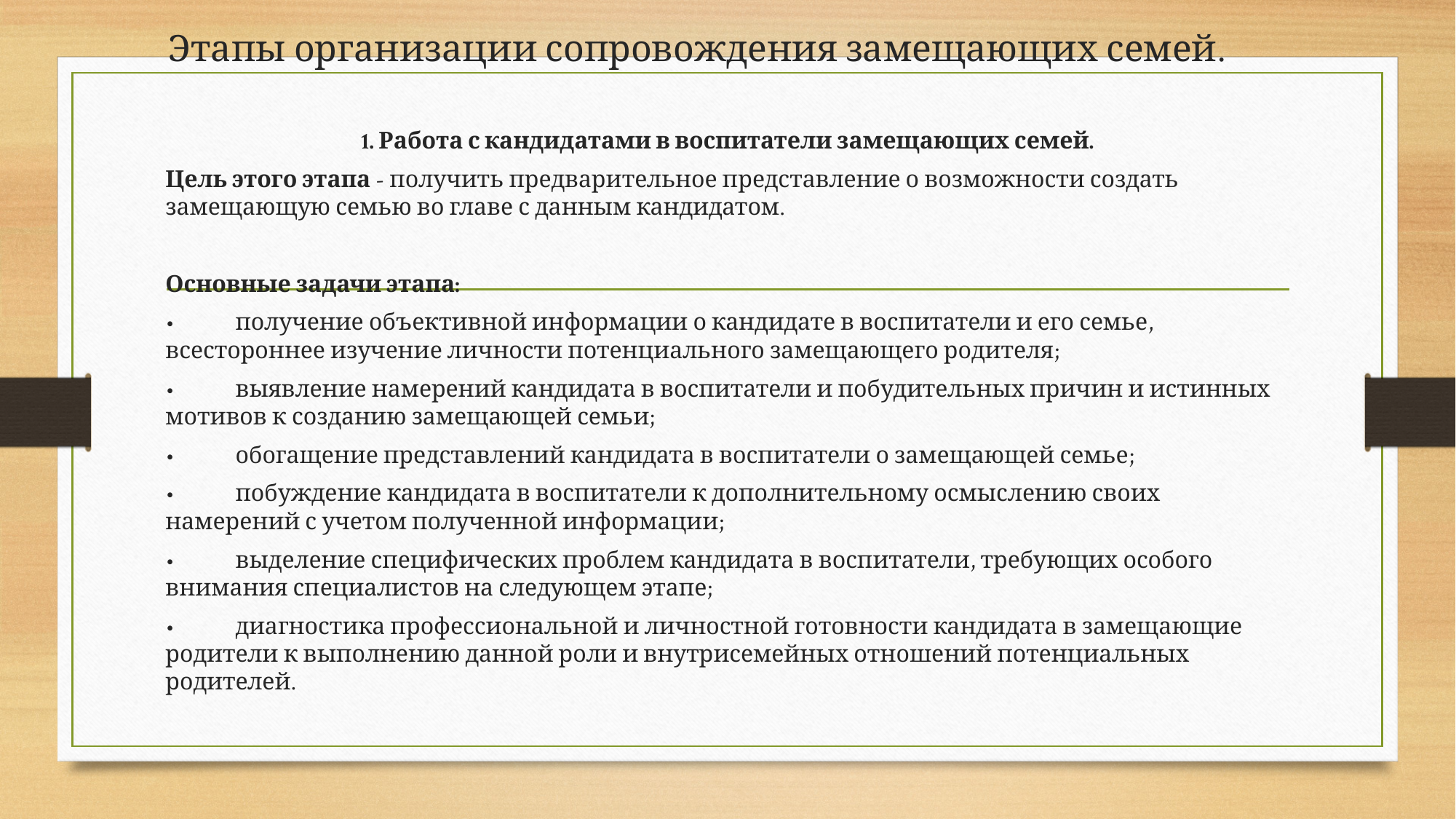

# Этапы организации сопровождения замещающих семей.
1. Работа с кандидатами в воспитатели замещающих семей.
Цель этого этапа - получить предварительное представление о возможности создать замещающую семью во главе с данным кандидатом.

Основные задачи этапа:
•	получение объективной информации о кандидате в воспитатели и его семье, всестороннее изучение личности потенциального замещающего родителя;
•	выявление намерений кандидата в воспитатели и побудительных причин и истинных мотивов к созданию замещающей семьи;
•	обогащение представлений кандидата в воспитатели о замещающей семье;
•	побуждение кандидата в воспитатели к дополнительному осмыслению своих намерений с учетом полученной информации;
•	выделение специфических проблем кандидата в воспитатели, требующих особого внимания специалистов на следующем этапе;
•	диагностика профессиональной и личностной готовности кандидата в замещающие родители к выполнению данной роли и внутрисемейных отношений потенциальных родителей.